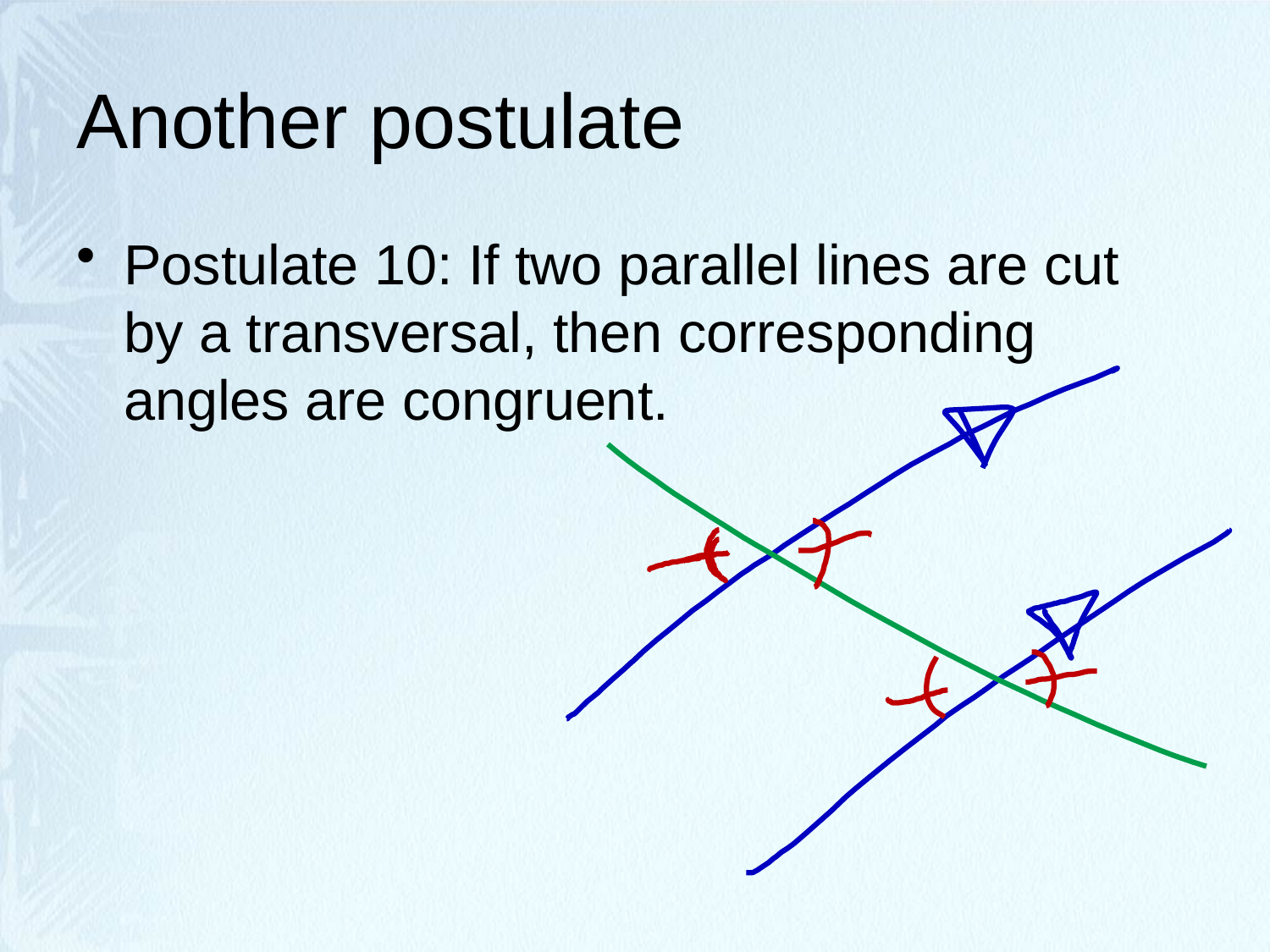

# Another postulate
Postulate 10: If two parallel lines are cut by a transversal, then corresponding angles are congruent.